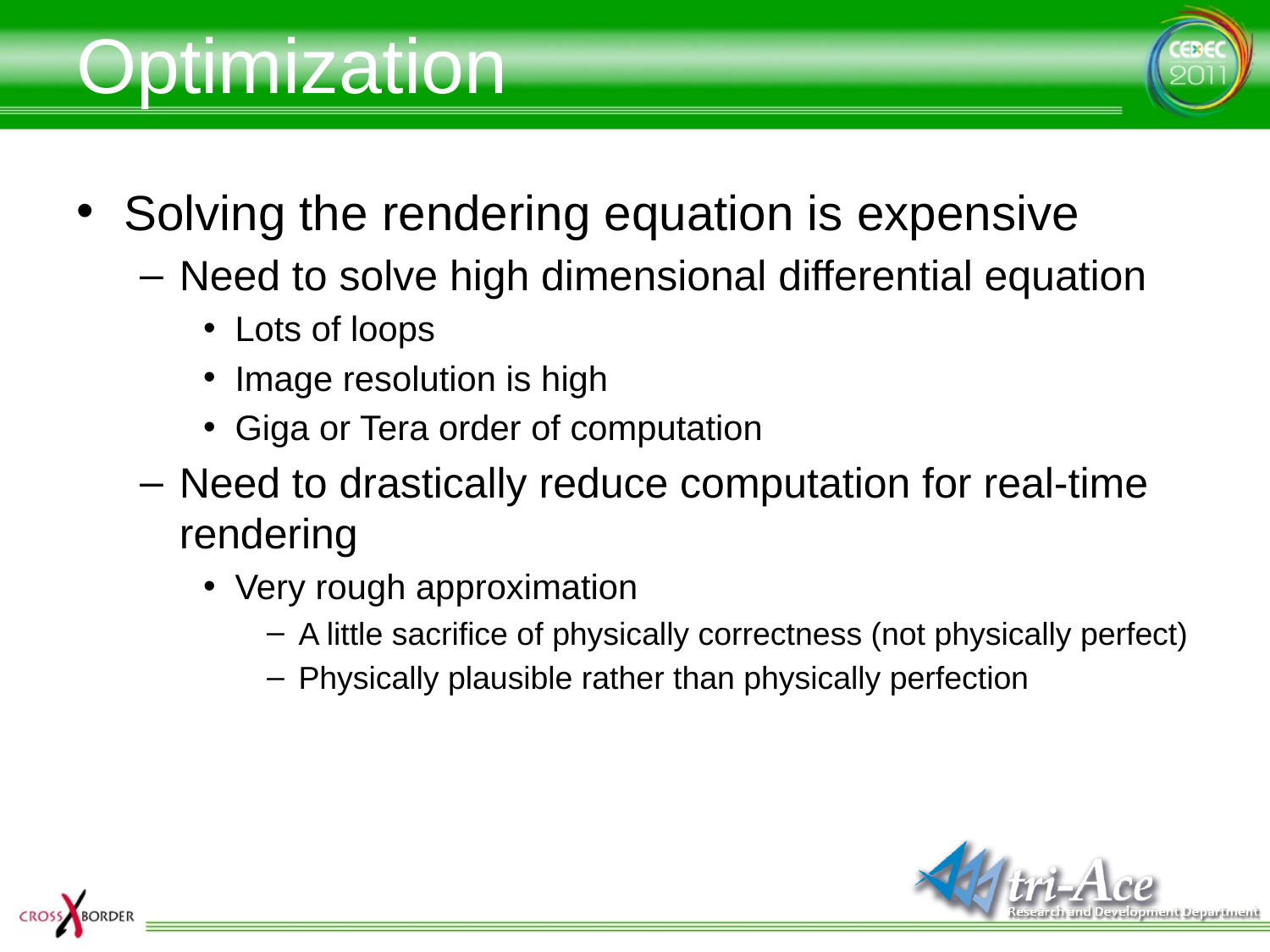

# Optimization
Solving the rendering equation is expensive
Need to solve high dimensional differential equation
Lots of loops
Image resolution is high
Giga or Tera order of computation
Need to drastically reduce computation for real-time rendering
Very rough approximation
A little sacrifice of physically correctness (not physically perfect)
Physically plausible rather than physically perfection